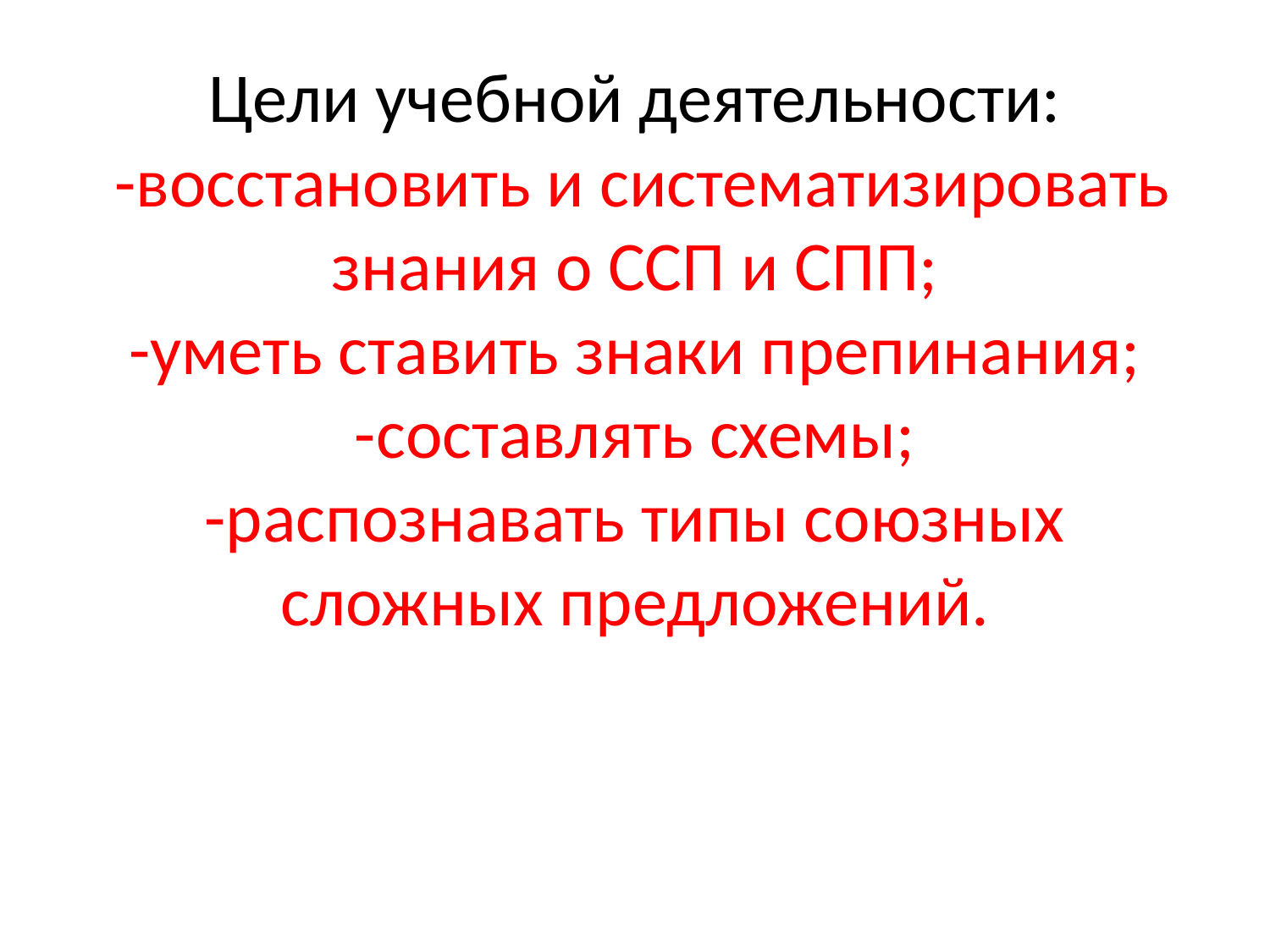

# Цели учебной деятельности: -восстановить и систематизировать знания о ССП и СПП; -уметь ставить знаки препинания; -составлять схемы; -распознавать типы союзных сложных предложений.